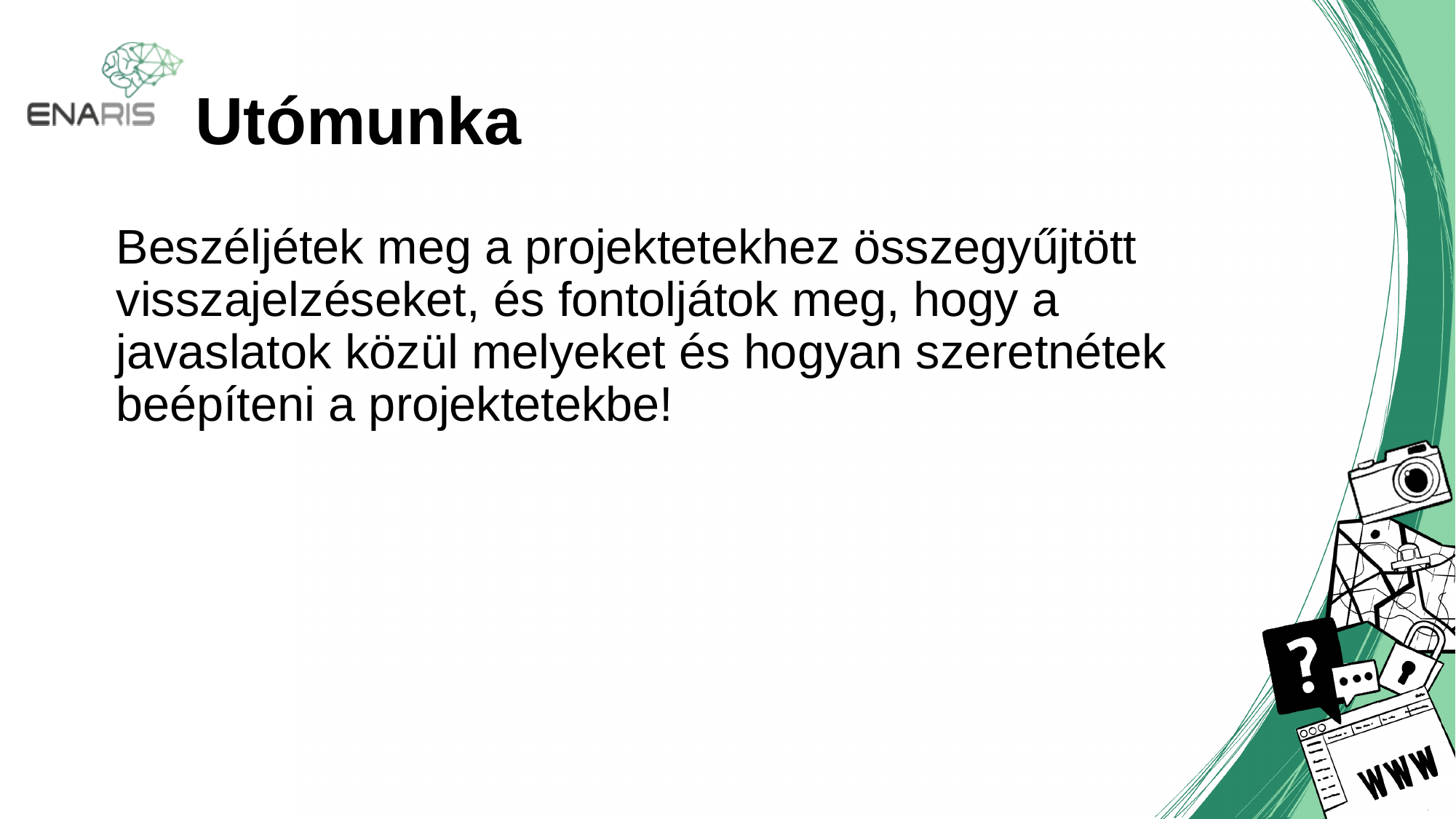

# Utómunka
Beszéljétek meg a projektetekhez összegyűjtött visszajelzéseket, és fontoljátok meg, hogy a javaslatok közül melyeket és hogyan szeretnétek beépíteni a projektetekbe!